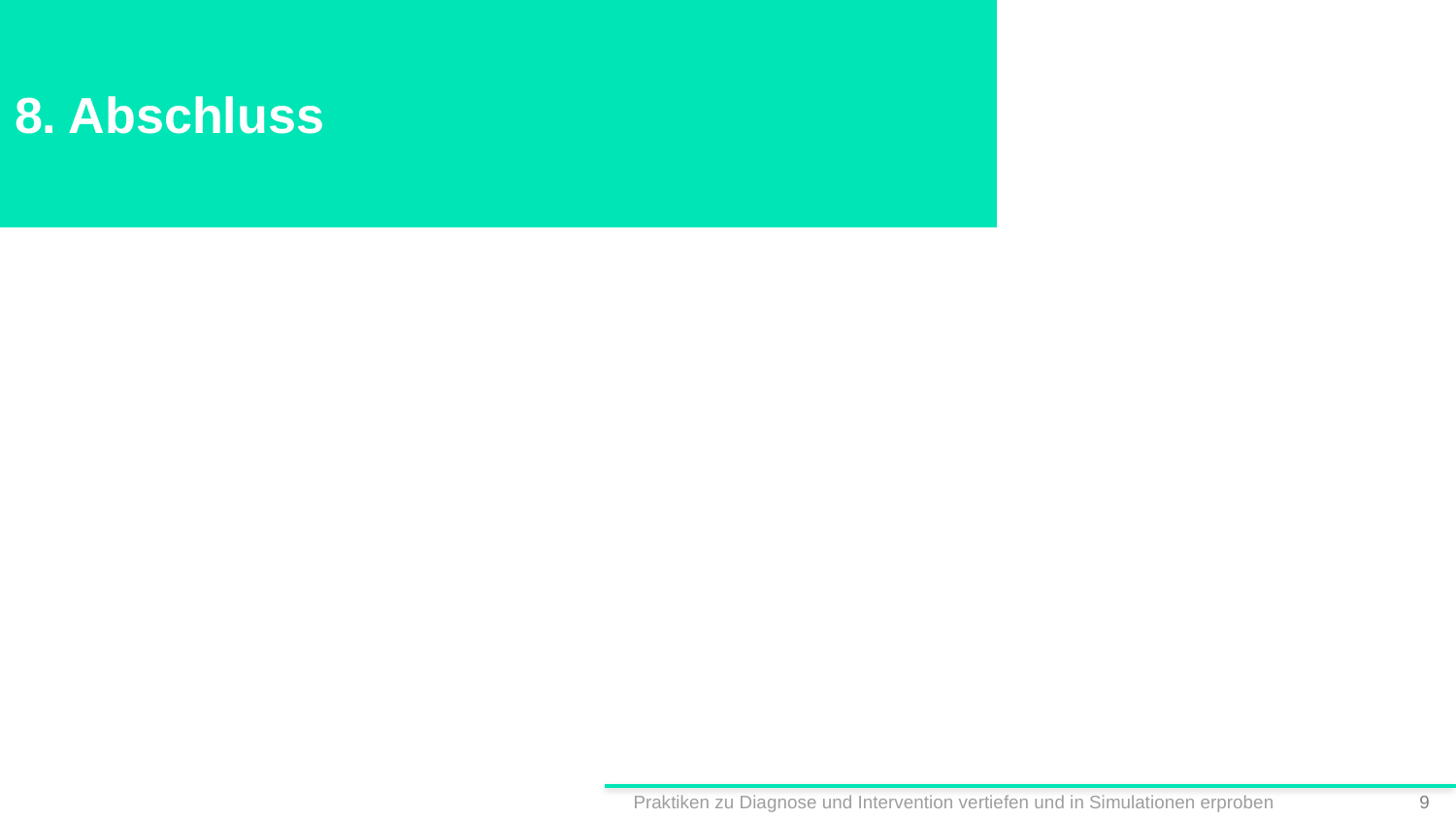

# 8. Abschluss
Praktiken zu Diagnose und Intervention vertiefen und in Simulationen erproben
9